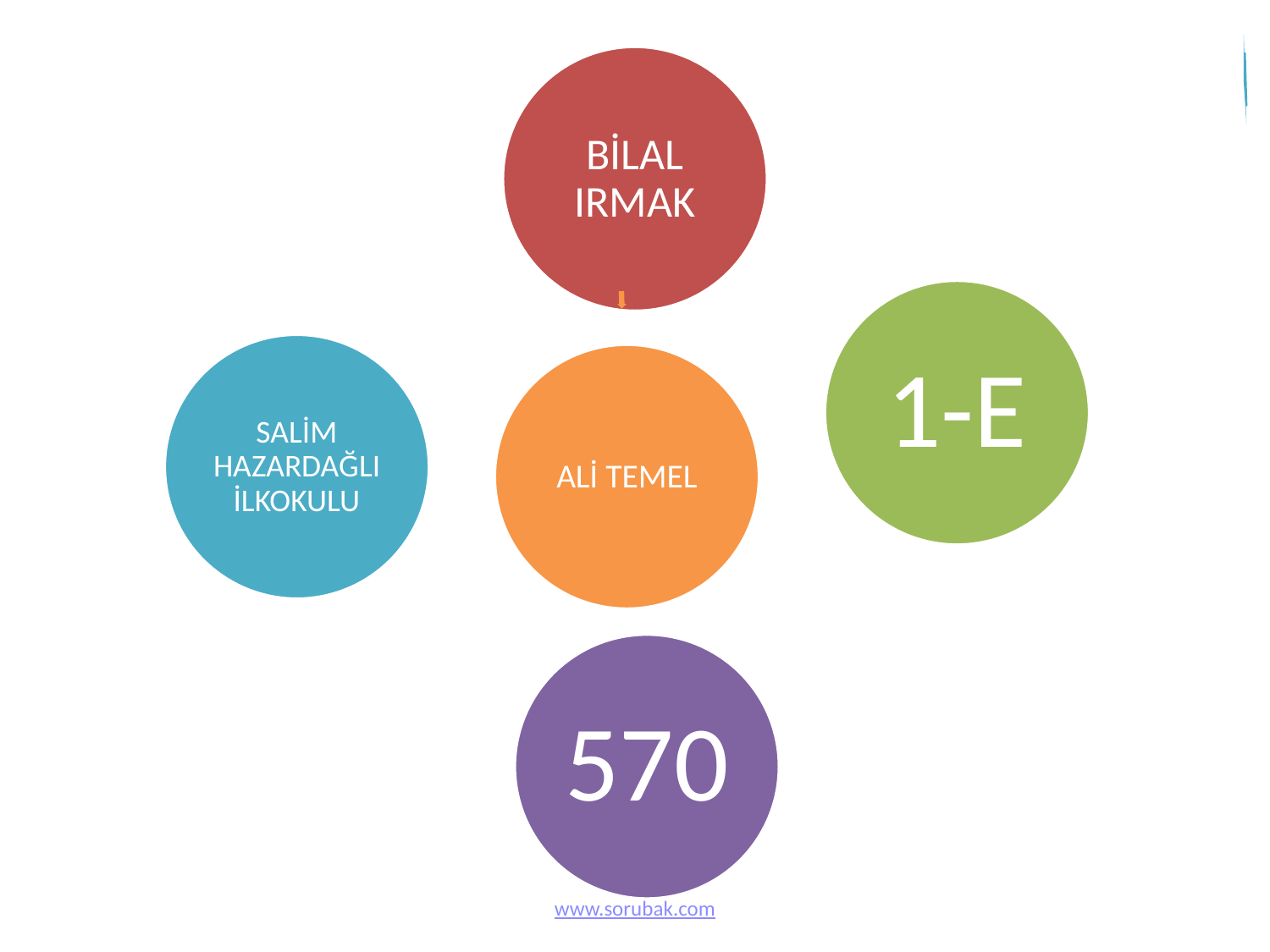

BİLAL IRMAK

1-E

570

SALİM HAZARDAĞLI İLKOKULU

ALİ TEMEL

www.sorubak.com